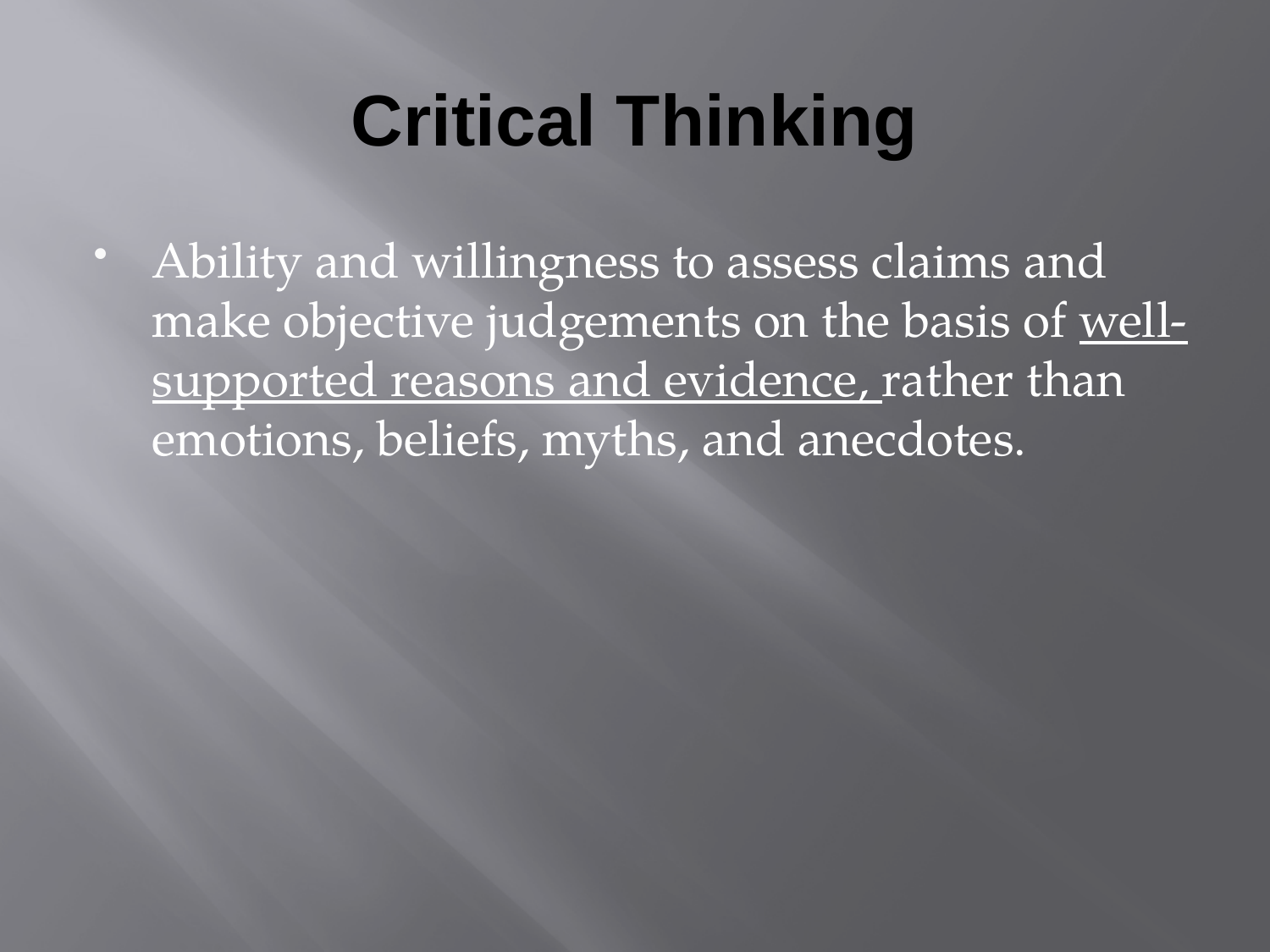

# Critical Thinking
Ability and willingness to assess claims and make objective judgements on the basis of well-supported reasons and evidence, rather than emotions, beliefs, myths, and anecdotes.